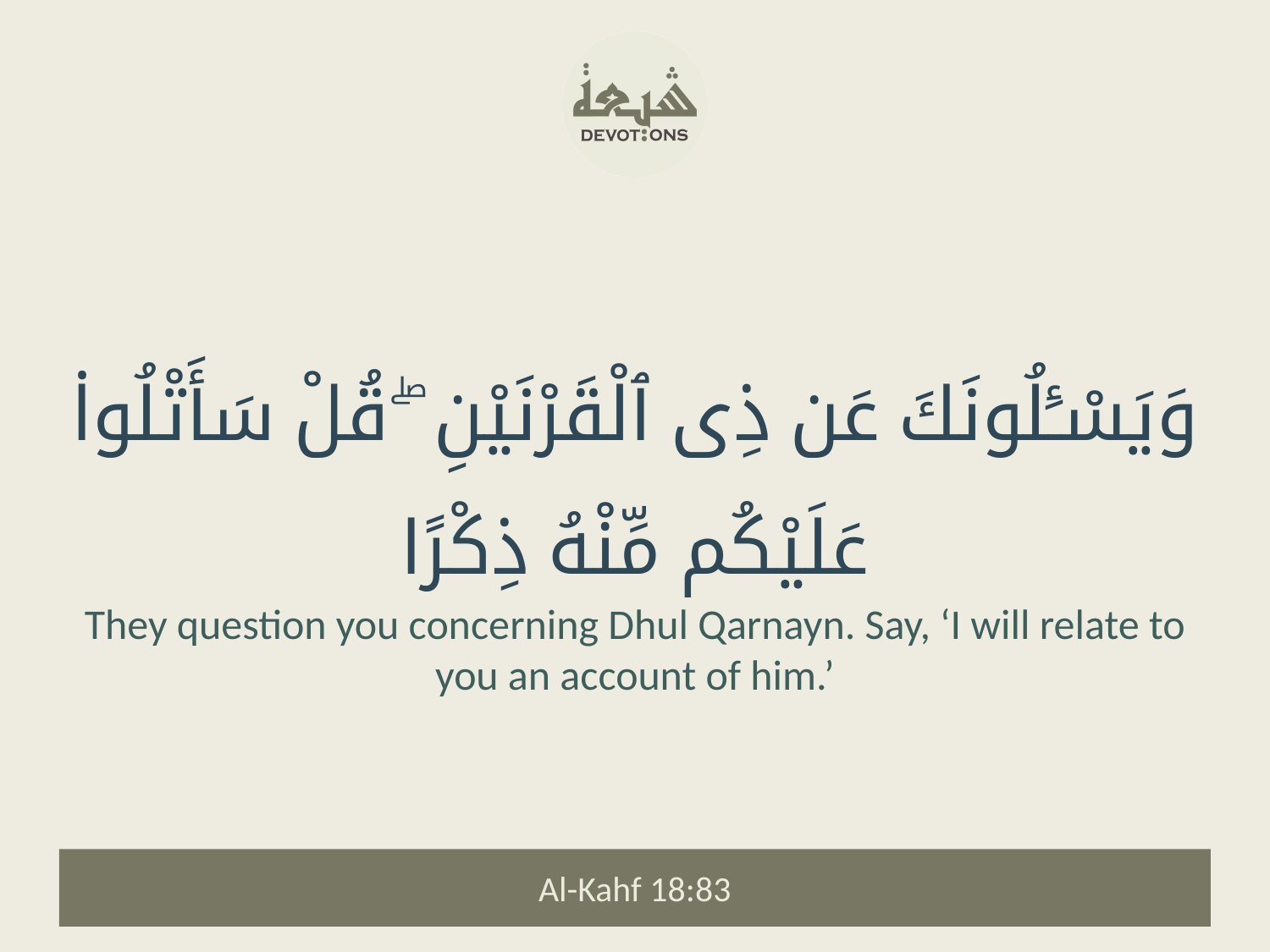

وَيَسْـَٔلُونَكَ عَن ذِى ٱلْقَرْنَيْنِ ۖ قُلْ سَأَتْلُوا۟ عَلَيْكُم مِّنْهُ ذِكْرًا
They question you concerning Dhul Qarnayn. Say, ‘I will relate to you an account of him.’
Al-Kahf 18:83